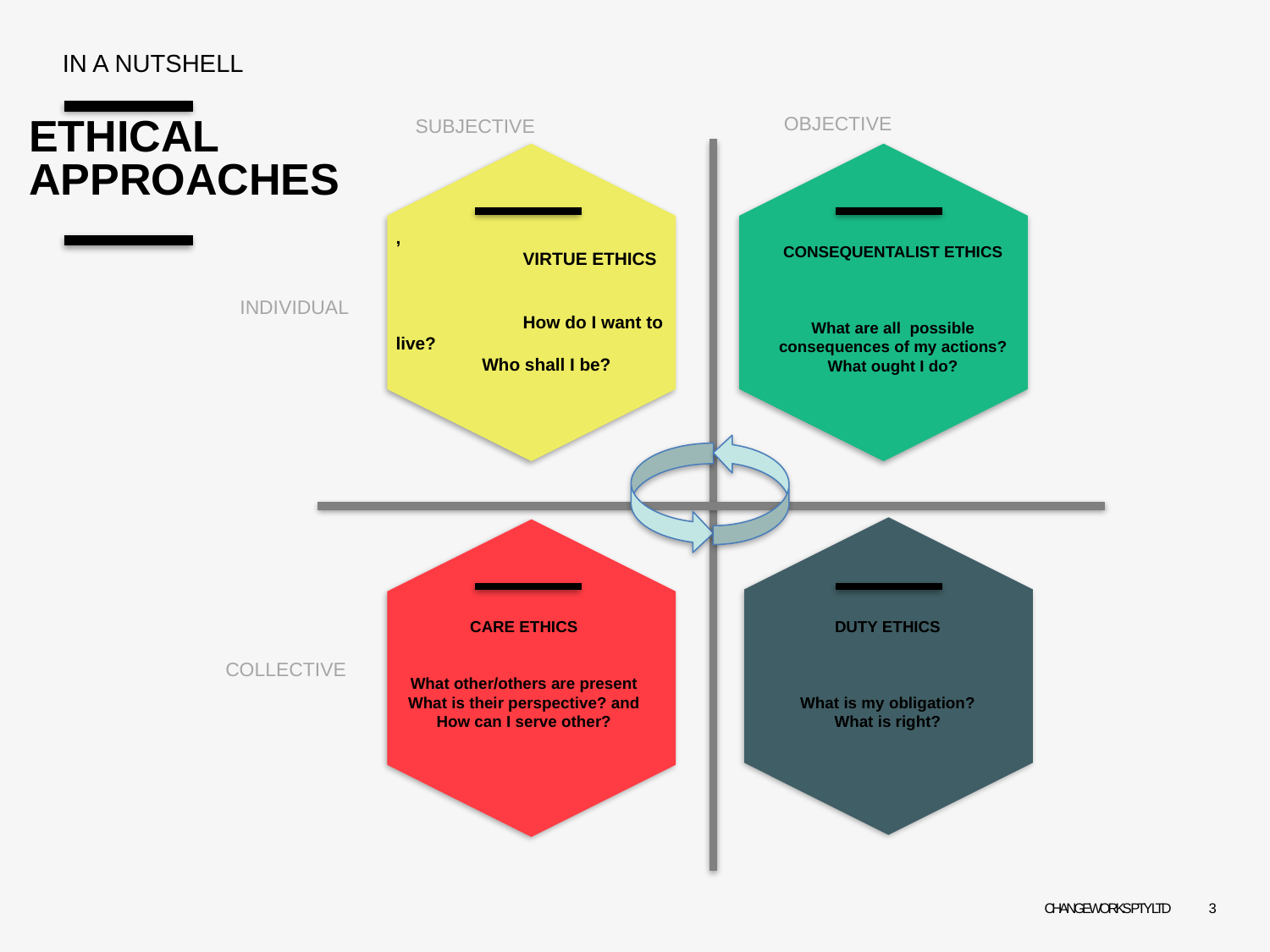

IN A NUTSHELL
OBJECTIVE
SUBJECTIVE
# ETHICAL APPROACHES

CONSEQUENTALIST ETHICS

What are all  possible consequences of my actions?
What ought I do?
,
	VIRTUE ETHICS

 	How do I want to live?
Who shall I be?

INDIVIDUAL

CARE ETHICS

What other/others are present
What is their perspective? and How can I serve other?

DUTY ETHICS

What is my obligation?
What is right?
COLLECTIVE
CHANGEWORKS PTY LTD
3